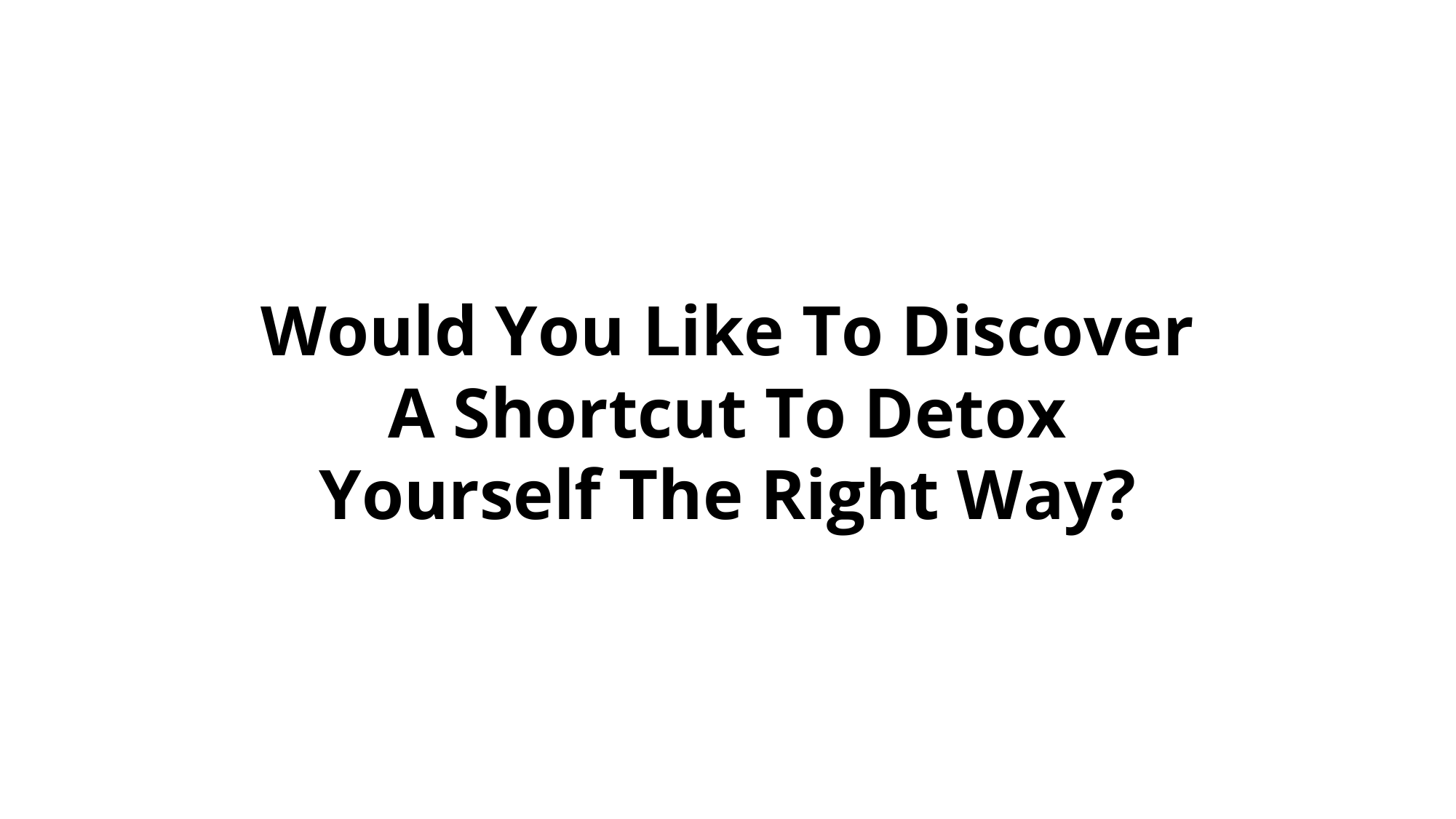

Would You Like To Discover A Shortcut To Detox Yourself The Right Way?